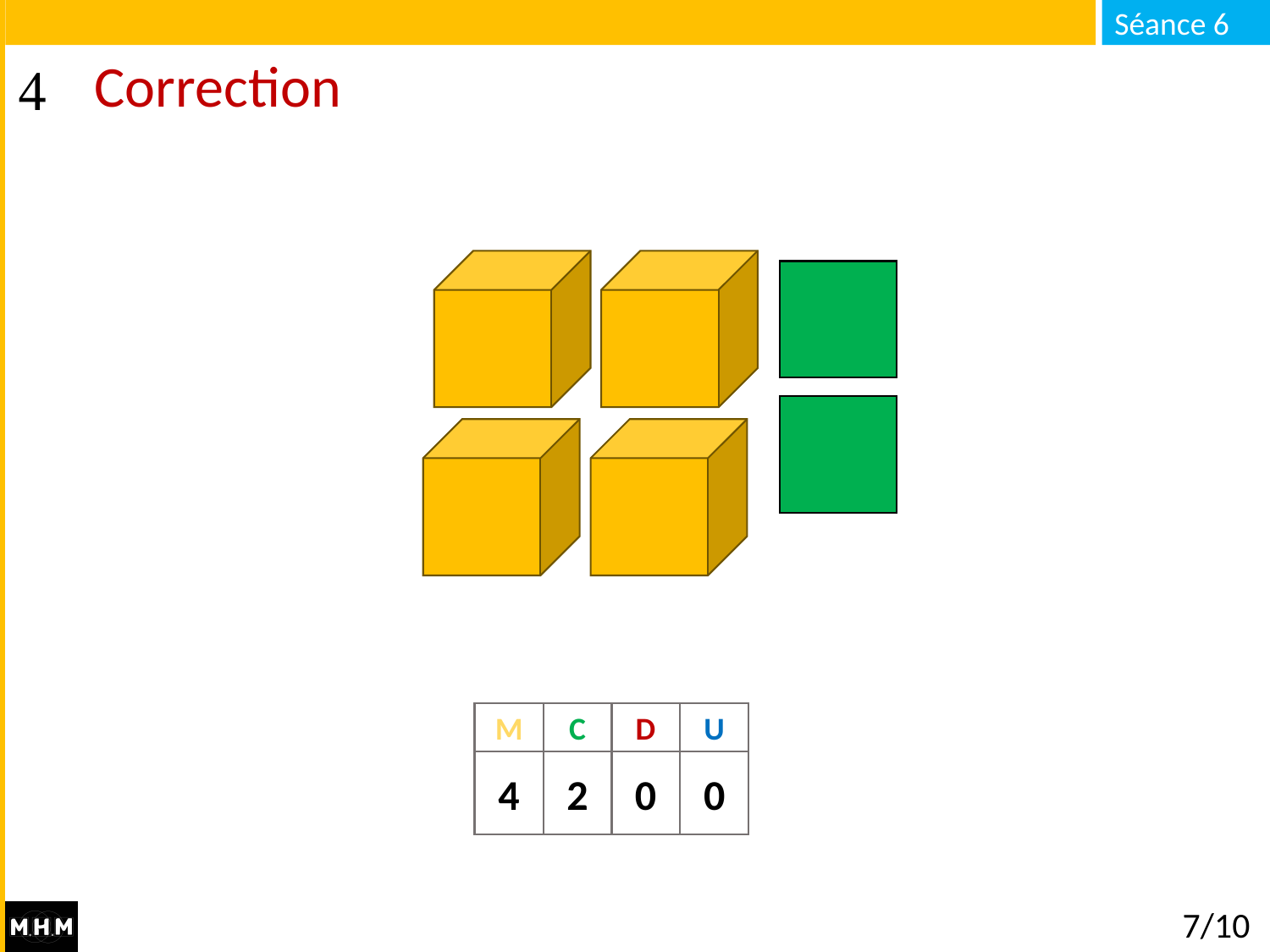

# Correction

M
C
D
U
4
2
0
0
7/10